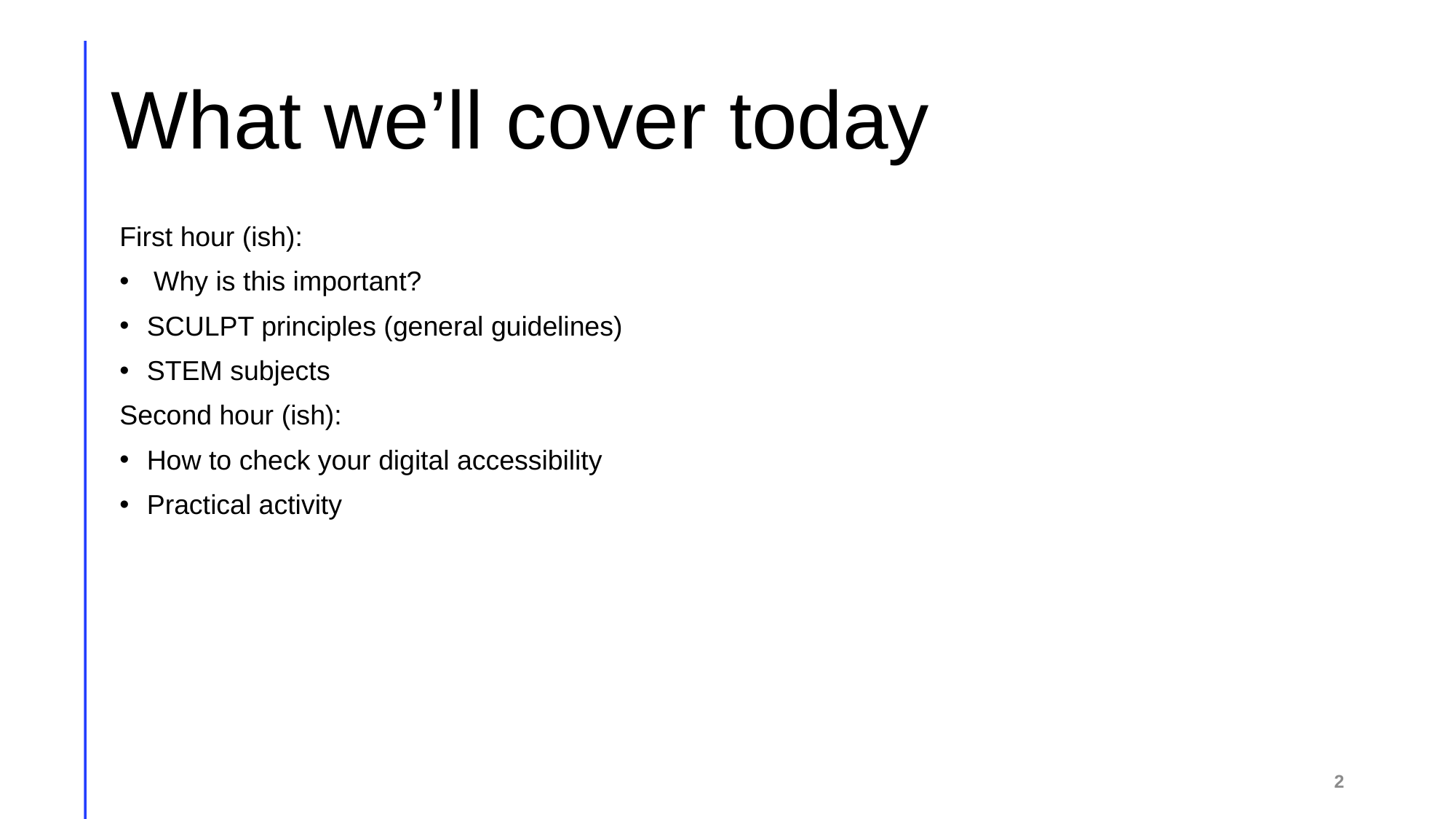

# What we’ll cover today
First hour (ish):
Why is this important?
SCULPT principles (general guidelines)
STEM subjects
Second hour (ish):
How to check your digital accessibility
Practical activity
2